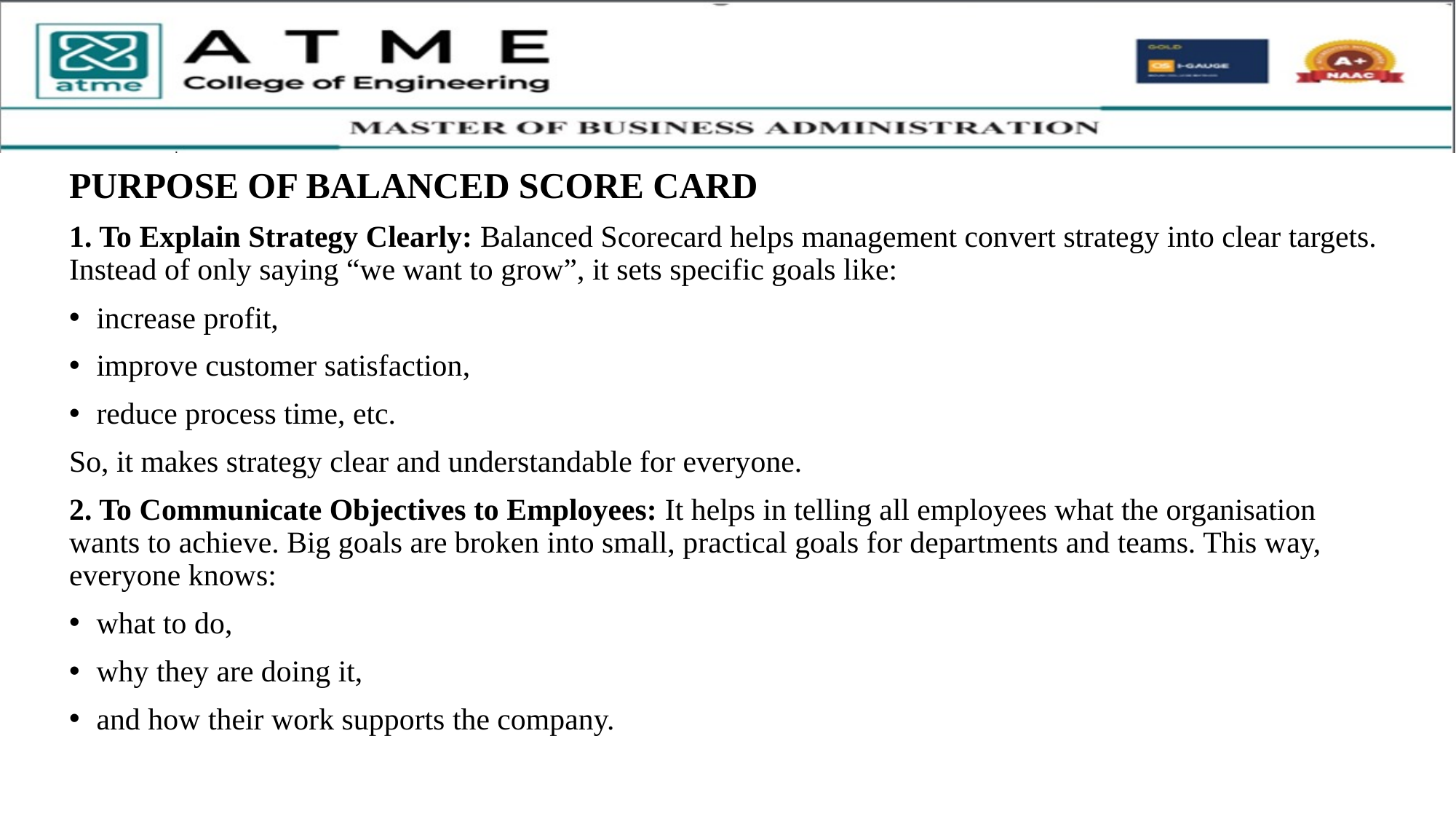

PURPOSE OF BALANCED SCORE CARD
1. To Explain Strategy Clearly: Balanced Scorecard helps management convert strategy into clear targets. Instead of only saying “we want to grow”, it sets specific goals like:
increase profit,
improve customer satisfaction,
reduce process time, etc.
So, it makes strategy clear and understandable for everyone.
2. To Communicate Objectives to Employees: It helps in telling all employees what the organisation wants to achieve. Big goals are broken into small, practical goals for departments and teams. This way, everyone knows:
what to do,
why they are doing it,
and how their work supports the company.